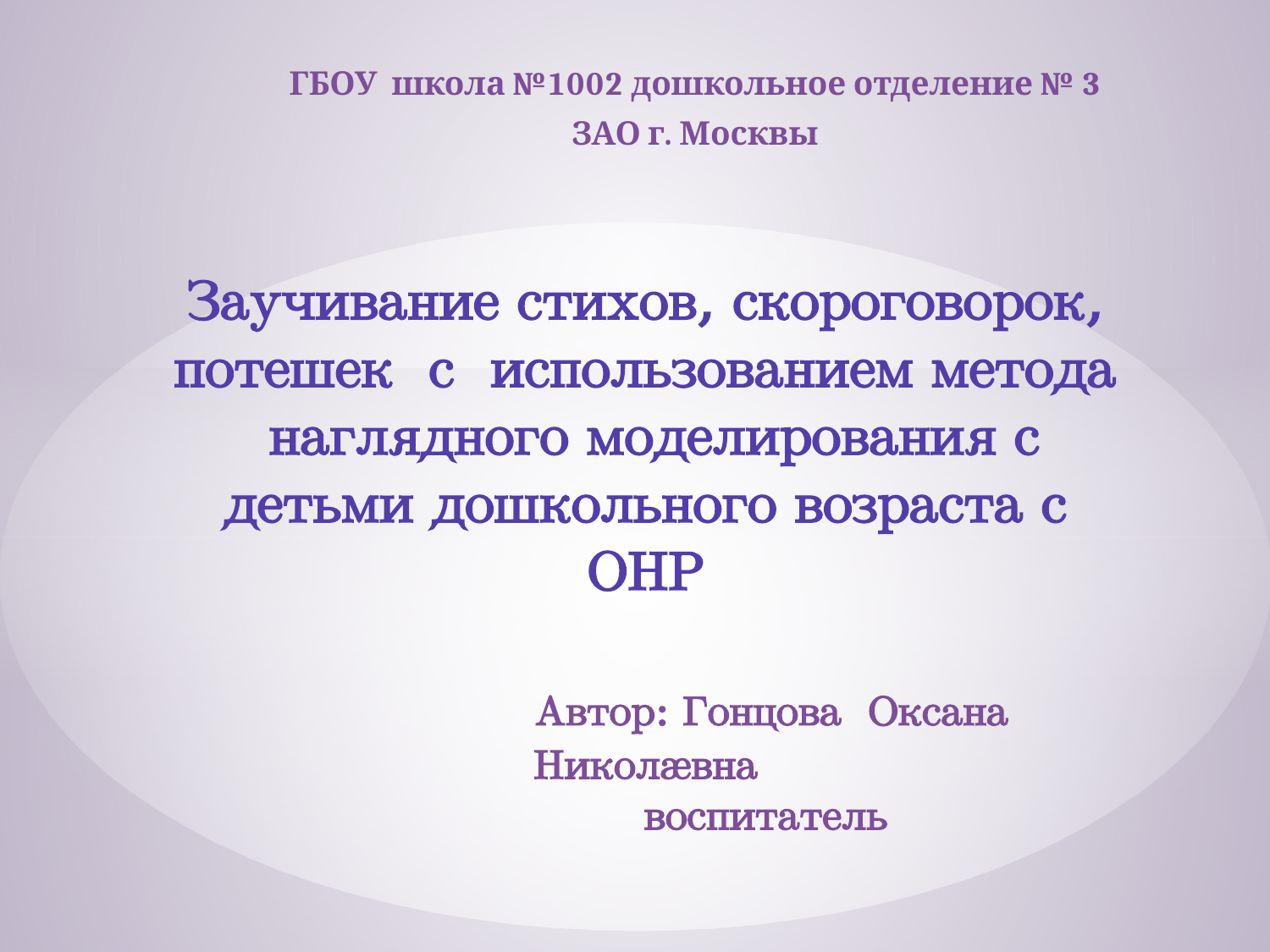

ГБОУ  школа №1002 дошкольное отделение № 3
ЗАО г. Москвы
# Заучивание стихов, скороговорок, потешек  с  использованием метода  наглядного моделирования с детьми дошкольного возраста с ОНР Автор: Гонцова  Оксана Николаевна воспитатель